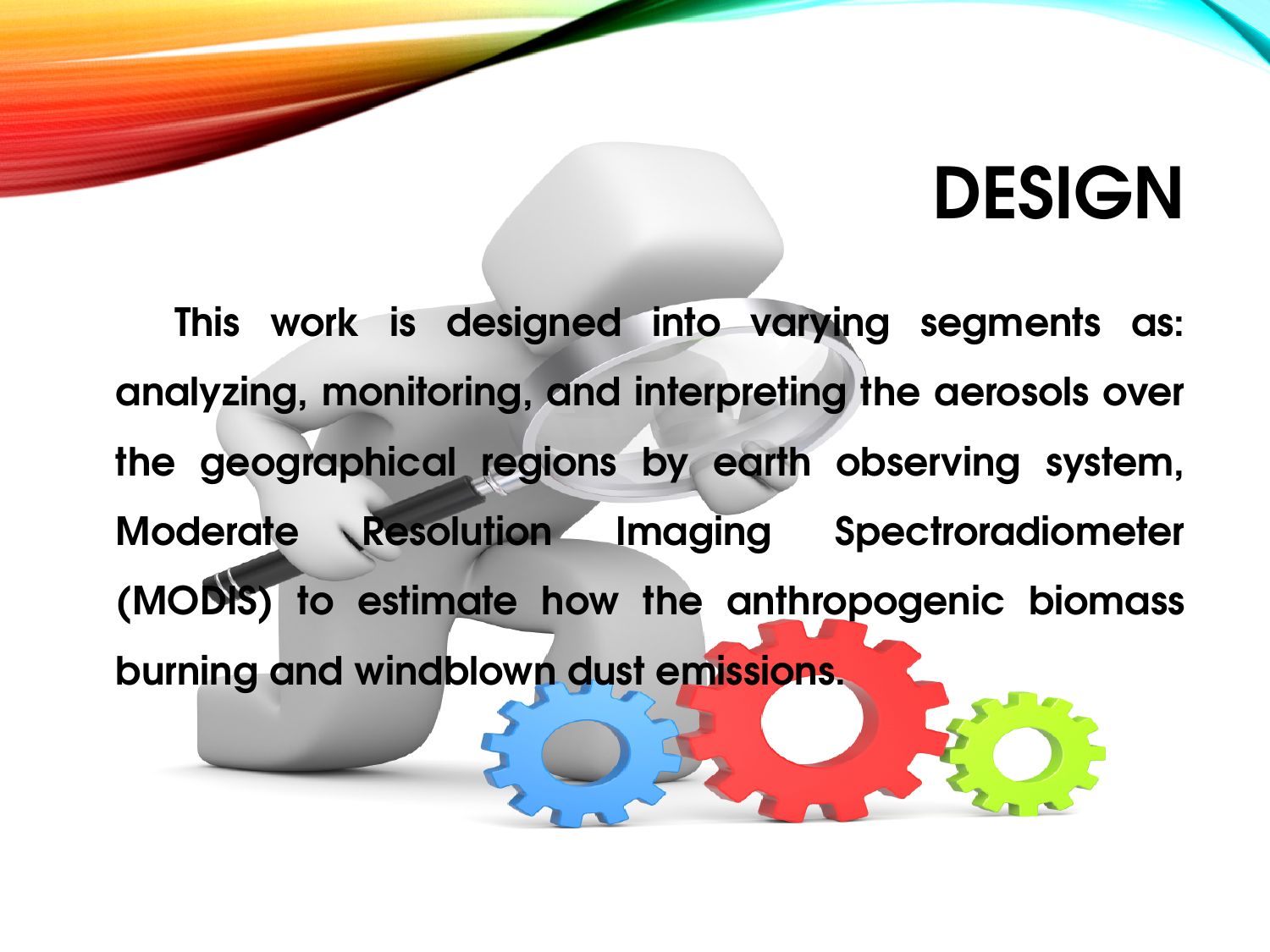

# design
   This work is designed into varying segments as: analyzing, monitoring, and interpreting the aerosols over the geographical regions by earth observing system, Moderate Resolution Imaging Spectroradiometer (MODIS) to estimate how the anthropogenic biomass burning and windblown dust emissions.